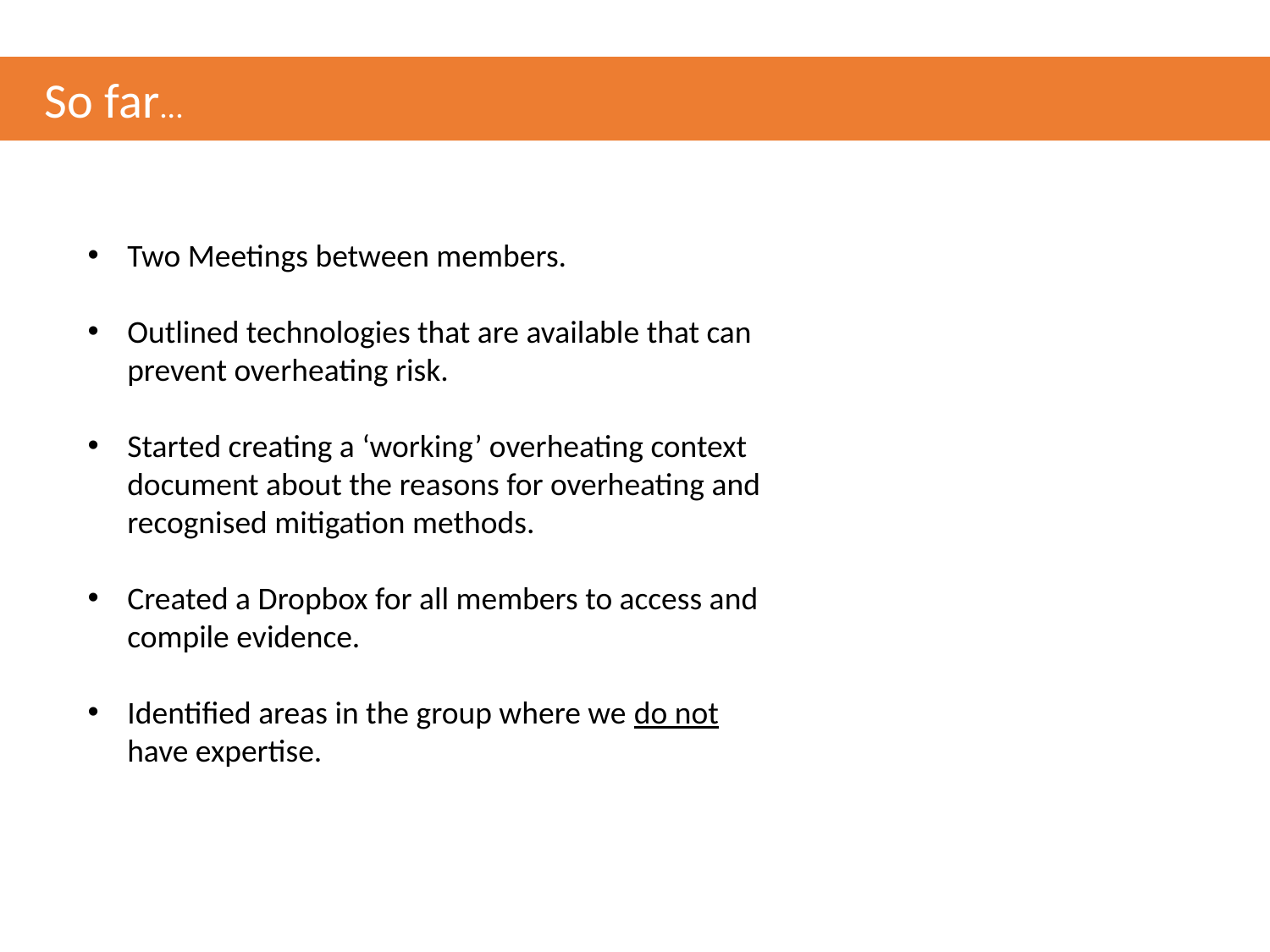

So far...
Two Meetings between members.

Outlined technologies that are available that can prevent overheating risk.

Started creating a ‘working’ overheating context document about the reasons for overheating and recognised mitigation methods.

Created a Dropbox for all members to access and compile evidence.

Identified areas in the group where we do not have expertise.